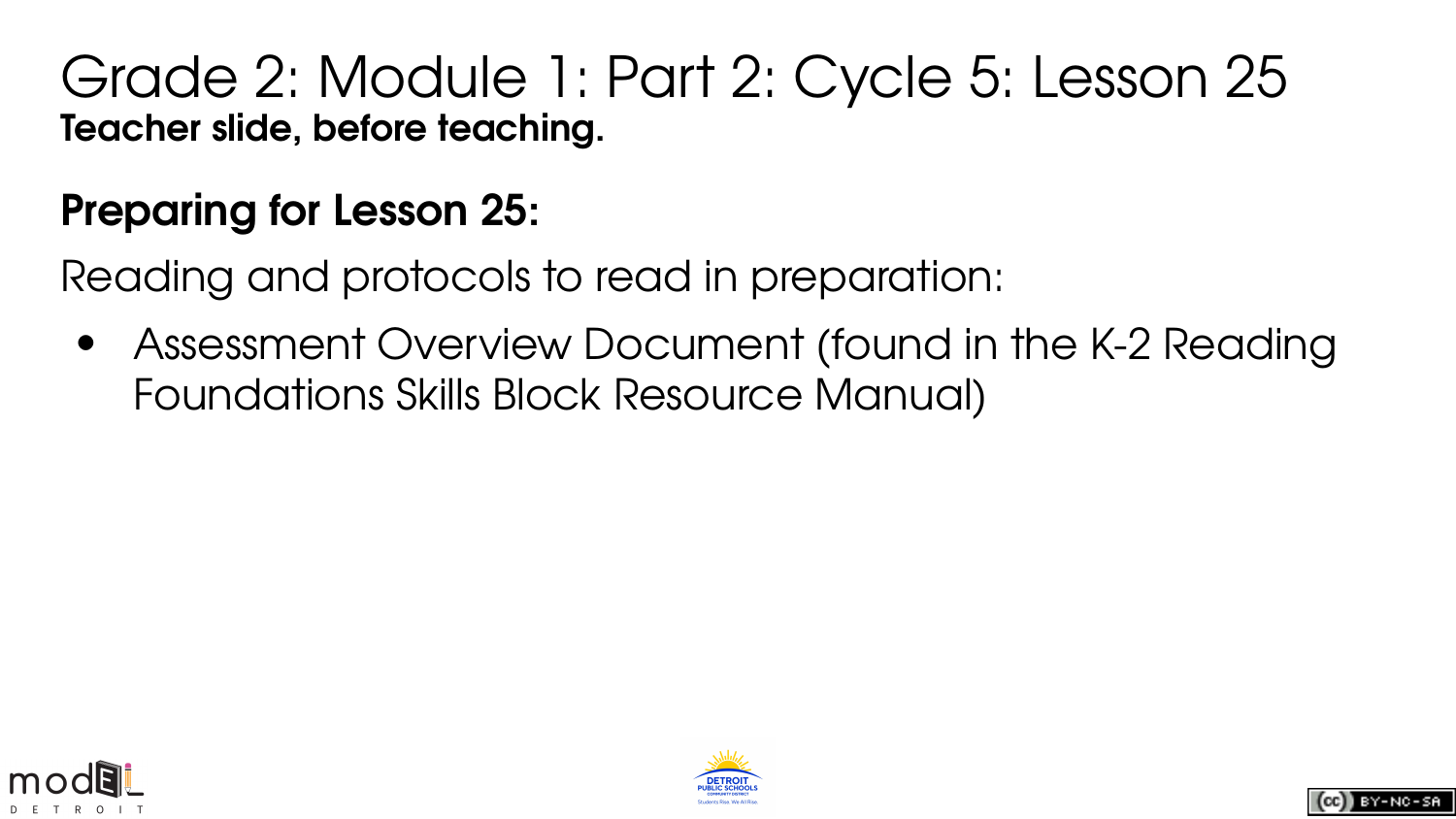

# Grade 2: Module 1: Part 2: Cycle 5: Lesson 25
Teacher slide, before teaching.
Preparing for Lesson 25:
Reading and protocols to read in preparation:
Assessment Overview Document (found in the K-2 Reading Foundations Skills Block Resource Manual)